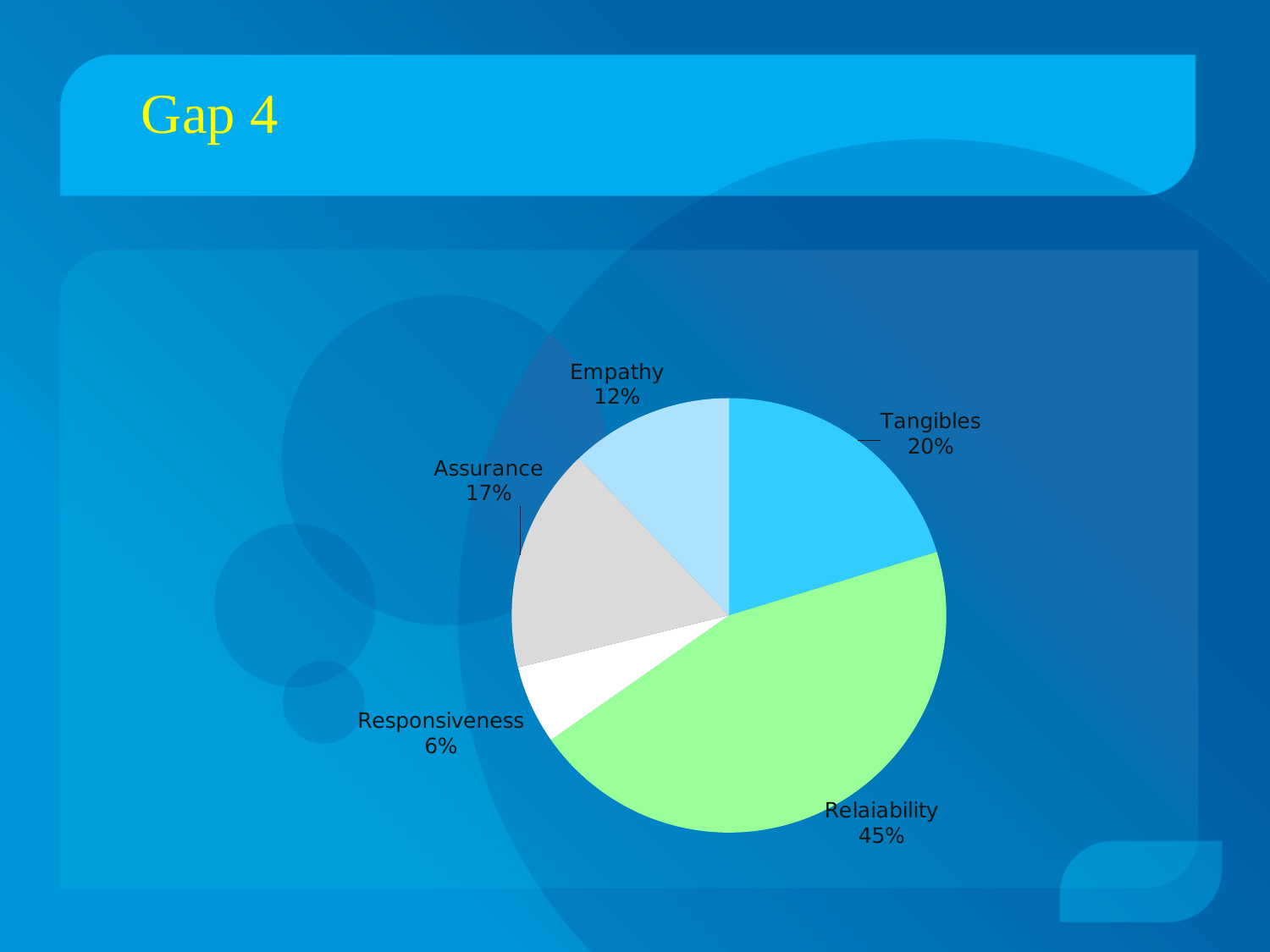

Gap 4

### Chart

| Category | Weighted average |
|---|---|
| Tangibles | -0.16432000000000013 |
| Relaiability | -0.3646500000000003 |
| Responsiveness | 0.04737999999999999 |
| Assurance | -0.13569000000000003 |
| Empathy | -0.09813000000000006 |